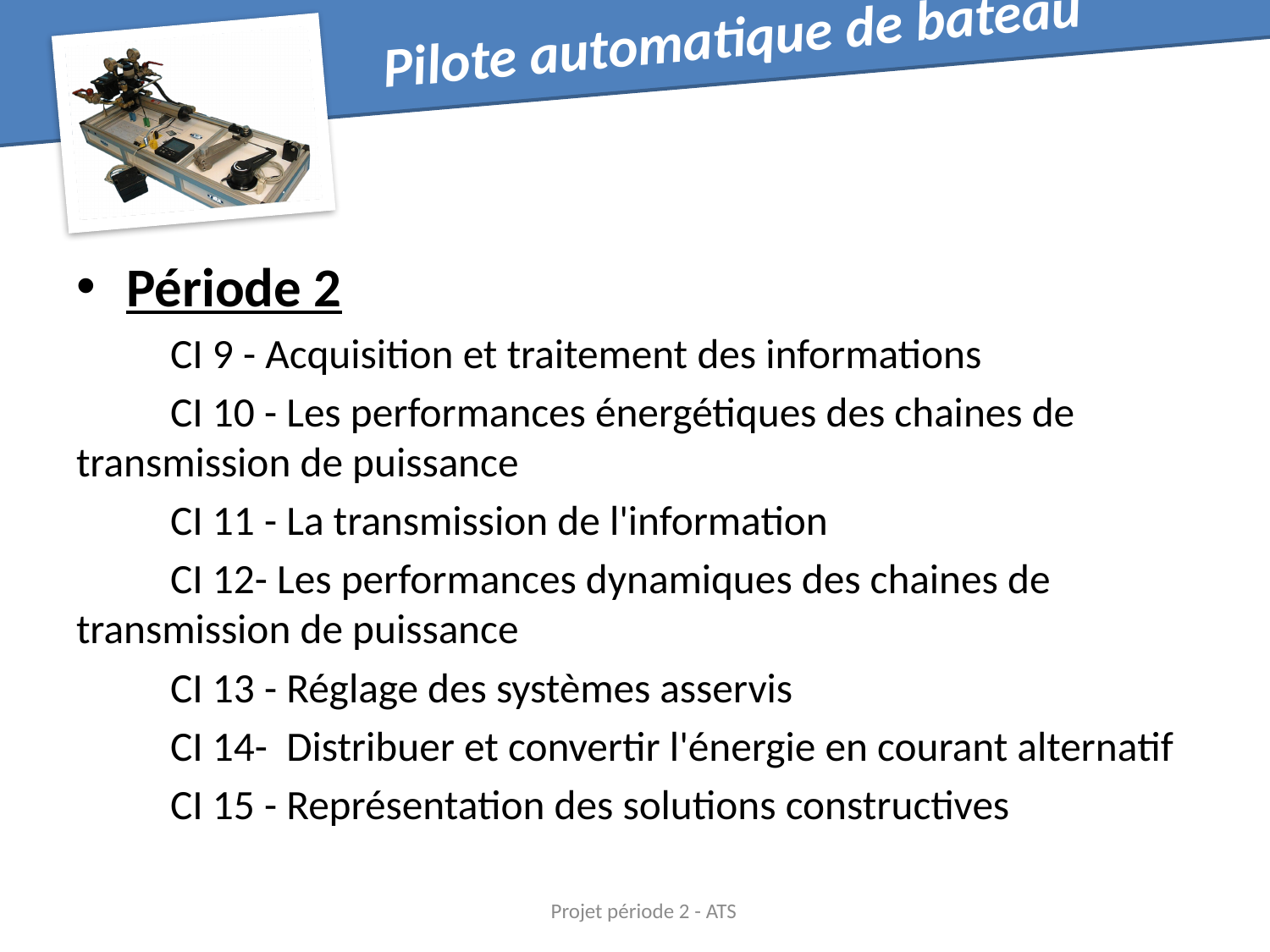

Période 2
	CI 9 - Acquisition et traitement des informations
	CI 10 - Les performances énergétiques des chaines de transmission de puissance
	CI 11 - La transmission de l'information
	CI 12- Les performances dynamiques des chaines de transmission de puissance
	CI 13 - Réglage des systèmes asservis
	CI 14-  Distribuer et convertir l'énergie en courant alternatif
	CI 15 - Représentation des solutions constructives